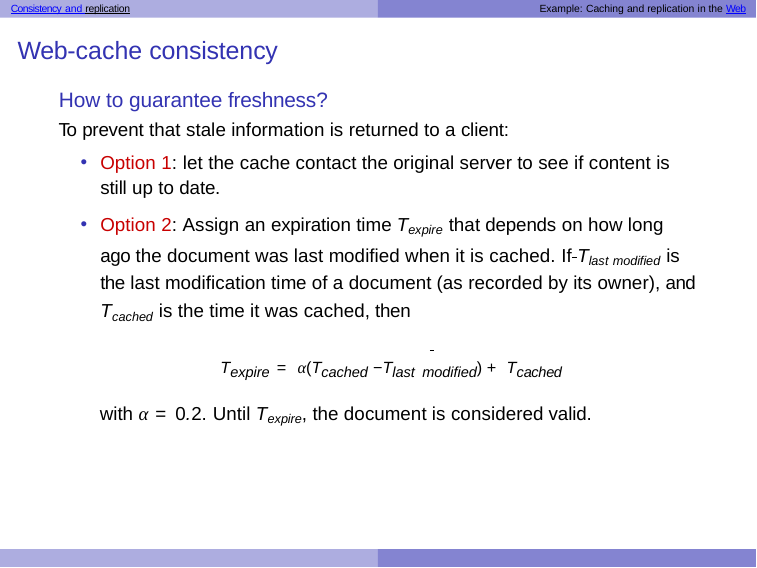

Consistency and replication	Example: Caching and replication in the Web
# Web-cache consistency
How to guarantee freshness?
To prevent that stale information is returned to a client:
Option 1: let the cache contact the original server to see if content is still up to date.
Option 2: Assign an expiration time Texpire that depends on how long ago the document was last modified when it is cached. If Tlast modified is the last modification time of a document (as recorded by its owner), and Tcached is the time it was cached, then

Texpire = α(Tcached −Tlast modified) + Tcached
with α = 0.2. Until Texpire, the document is considered valid.